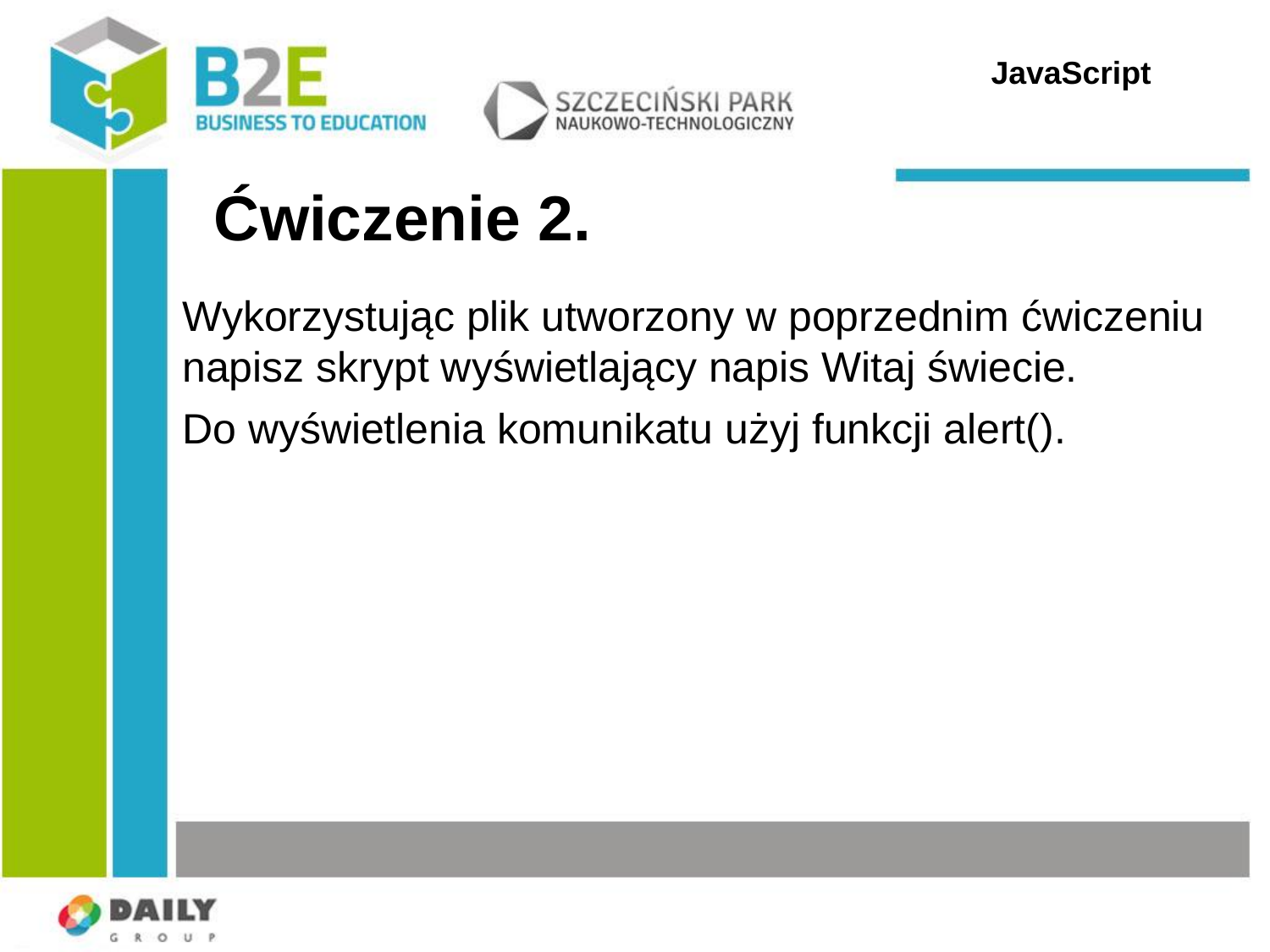

JavaScript
Ćwiczenie 2.
Wykorzystując plik utworzony w poprzednim ćwiczeniu napisz skrypt wyświetlający napis Witaj świecie.
Do wyświetlenia komunikatu użyj funkcji alert().